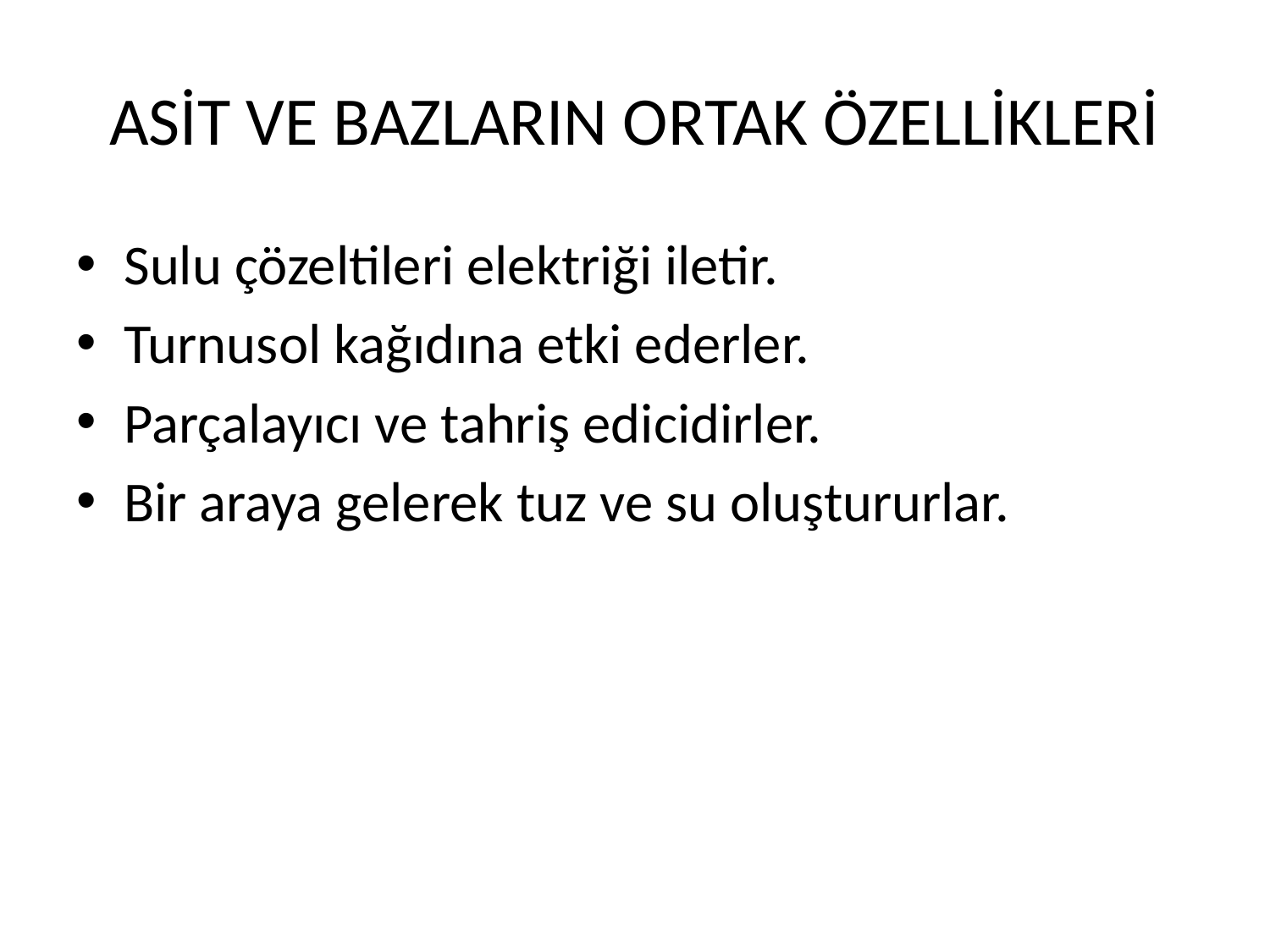

# ASİT VE BAZLARIN ORTAK ÖZELLİKLERİ
Sulu çözeltileri elektriği iletir.
Turnusol kağıdına etki ederler.
Parçalayıcı ve tahriş edicidirler.
Bir araya gelerek tuz ve su oluştururlar.